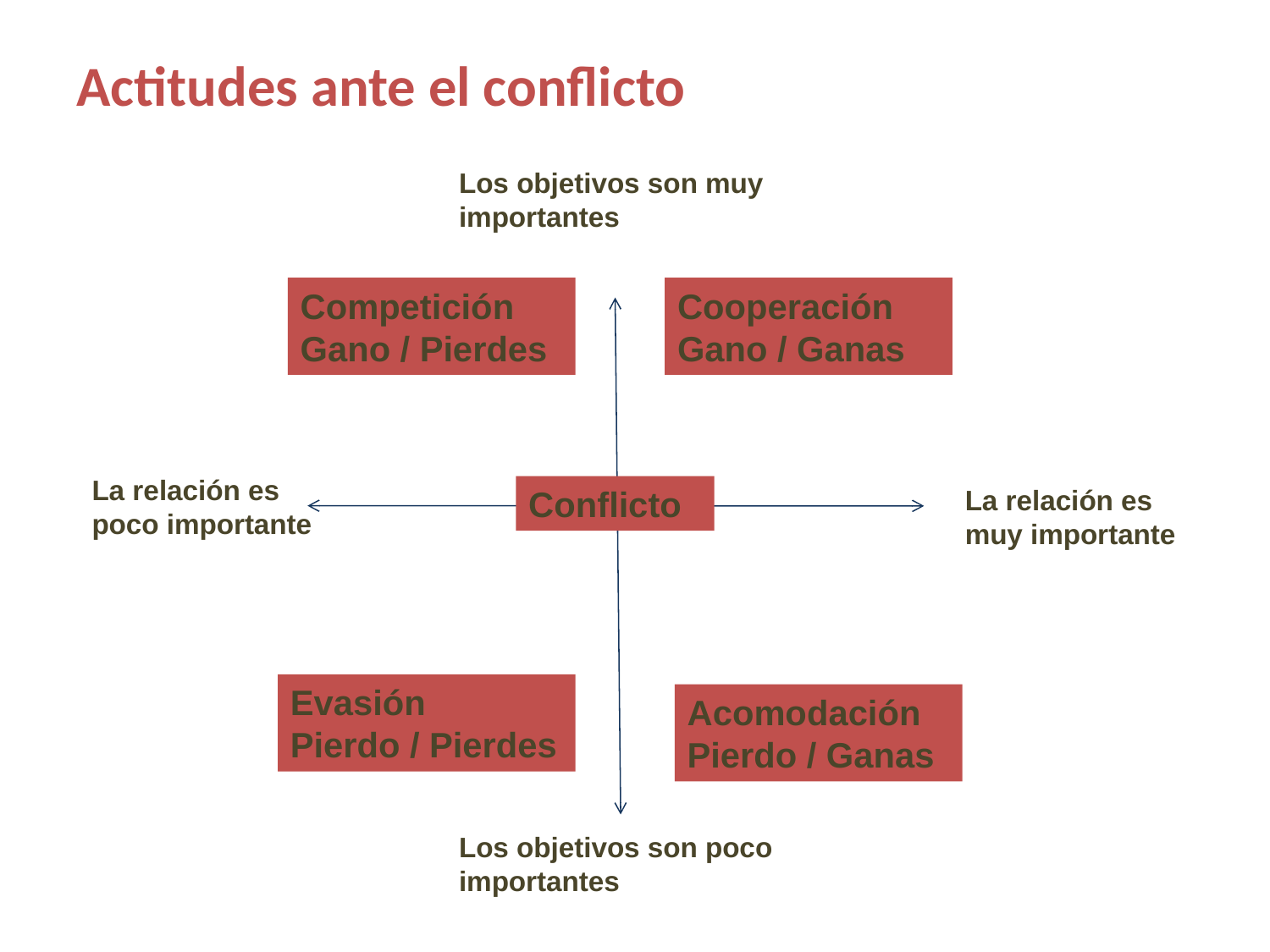

# Actitudes ante el conflicto
Los objetivos son muy importantes
Competición
Gano / Pierdes
Cooperación
Gano / Ganas
La relación es poco importante
Conflicto
La relación es muy importante
Evasión
Pierdo / Pierdes
Acomodación
Pierdo / Ganas
Los objetivos son poco importantes